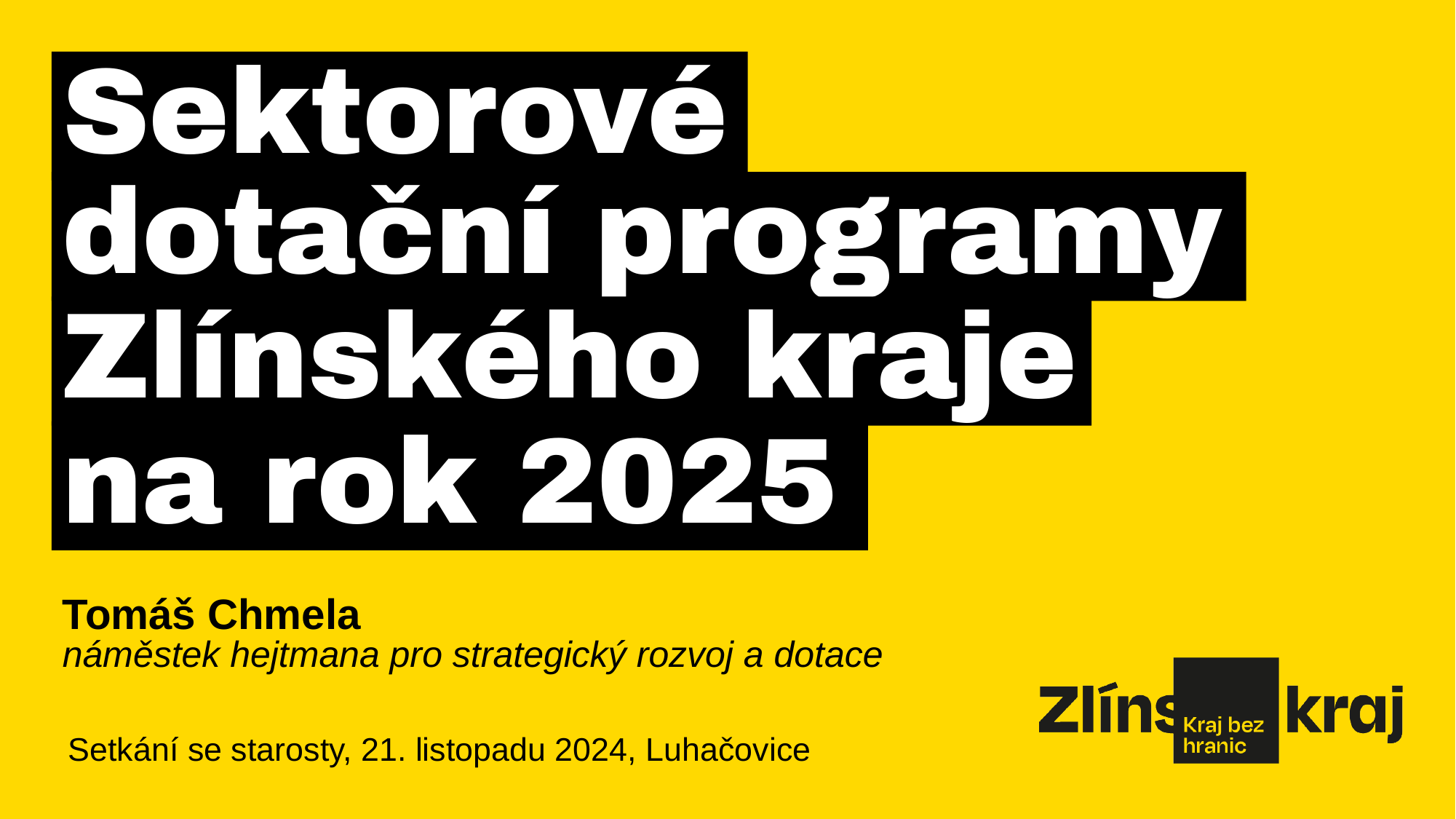

Sektorové
dotační programy
Zlínského kraje
na rok 2025
Tomáš Chmela
náměstek hejtmana pro strategický rozvoj a dotace
Setkání se starosty, 21. listopadu 2024, Luhačovice